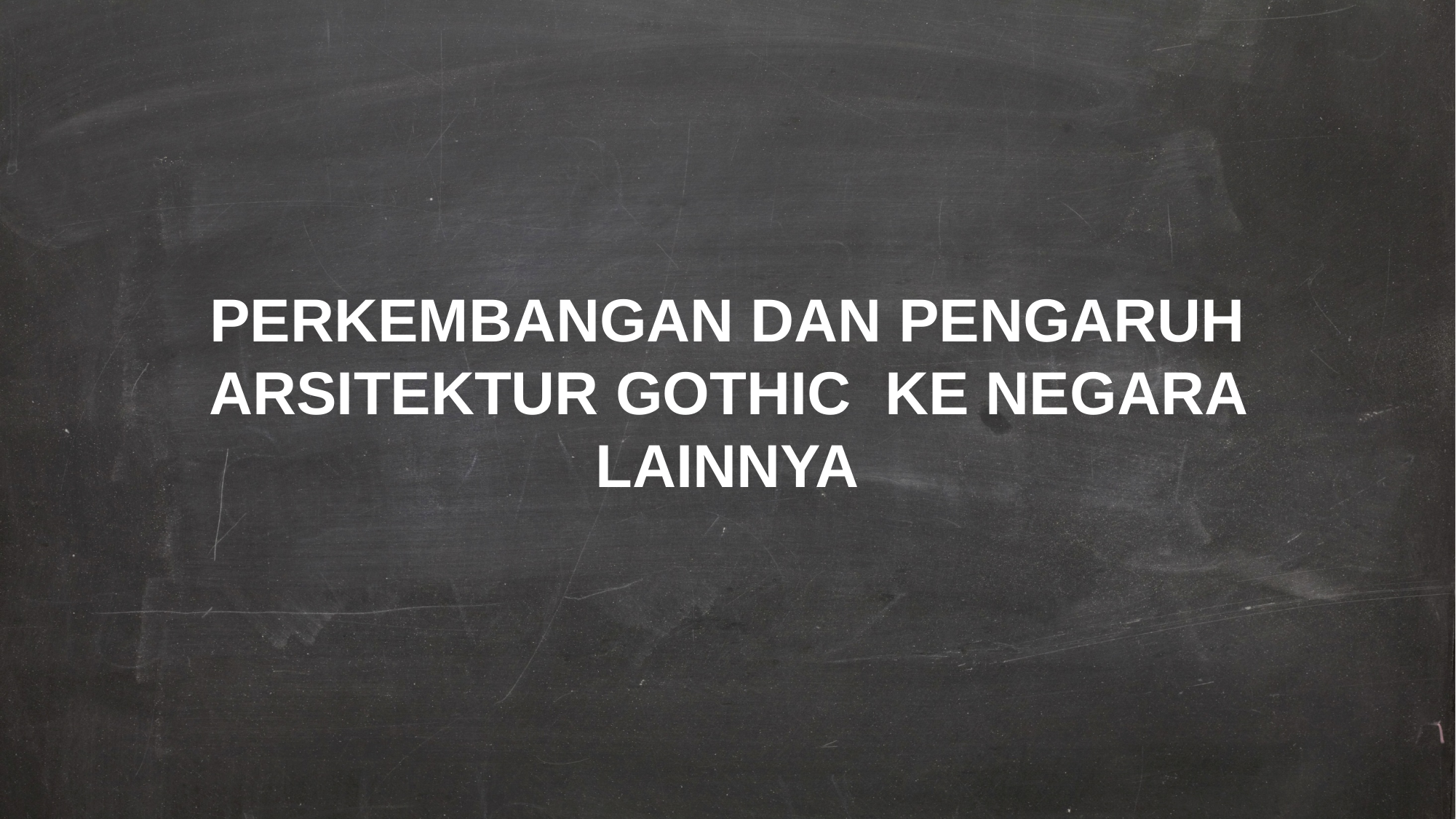

#

PERKEMBANGAN DAN PENGARUH ARSITEKTUR GOTHIC  KE NEGARA LAINNYA